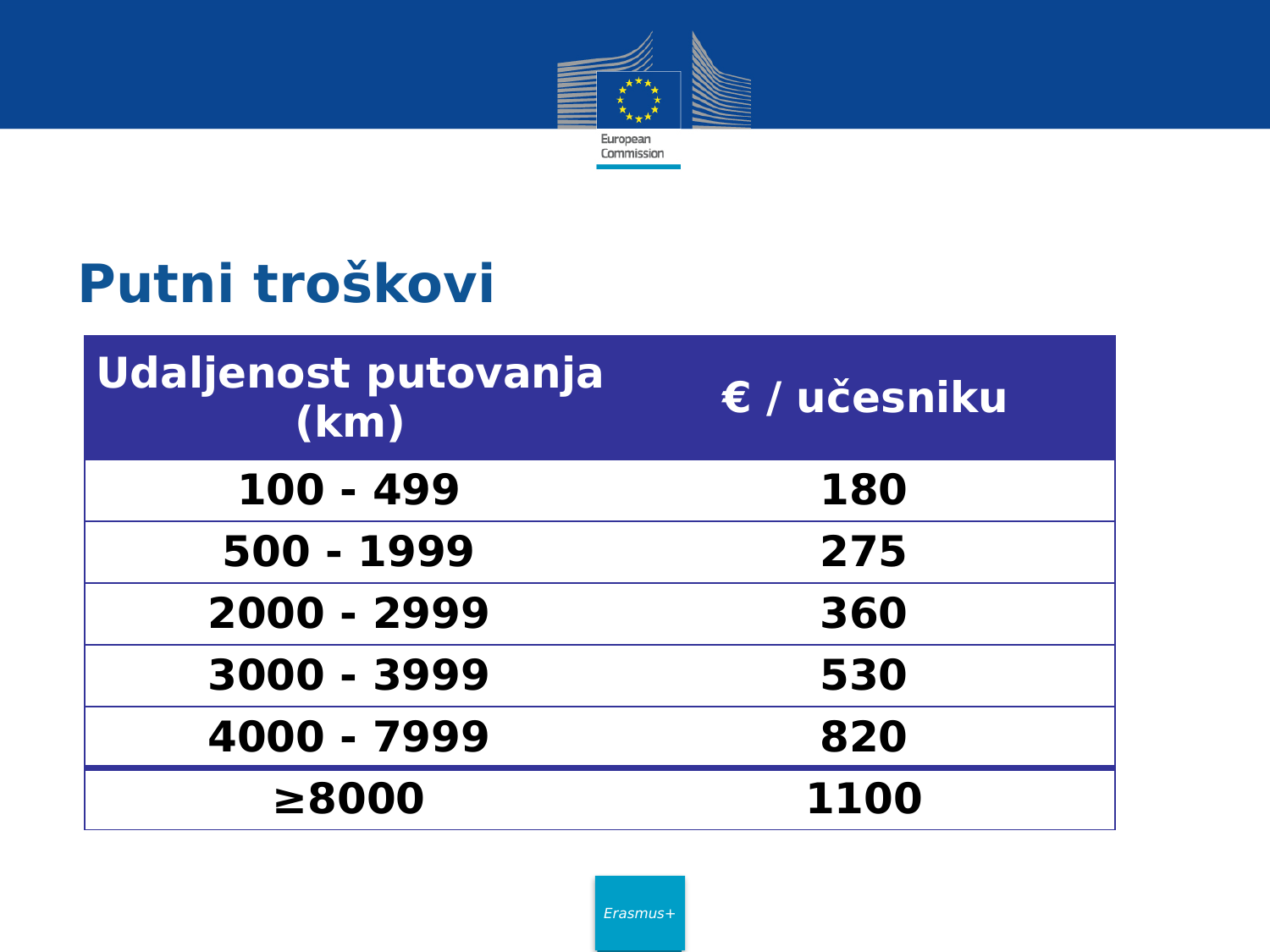

# Putni troškovi
| Udaljenost putovanja (km) | € / učesniku |
| --- | --- |
| 100 - 499 | 180 |
| 500 - 1999 | 275 |
| 2000 - 2999 | 360 |
| 3000 - 3999 | 530 |
| 4000 - 7999 | 820 |
| ≥8000 | 1100 |